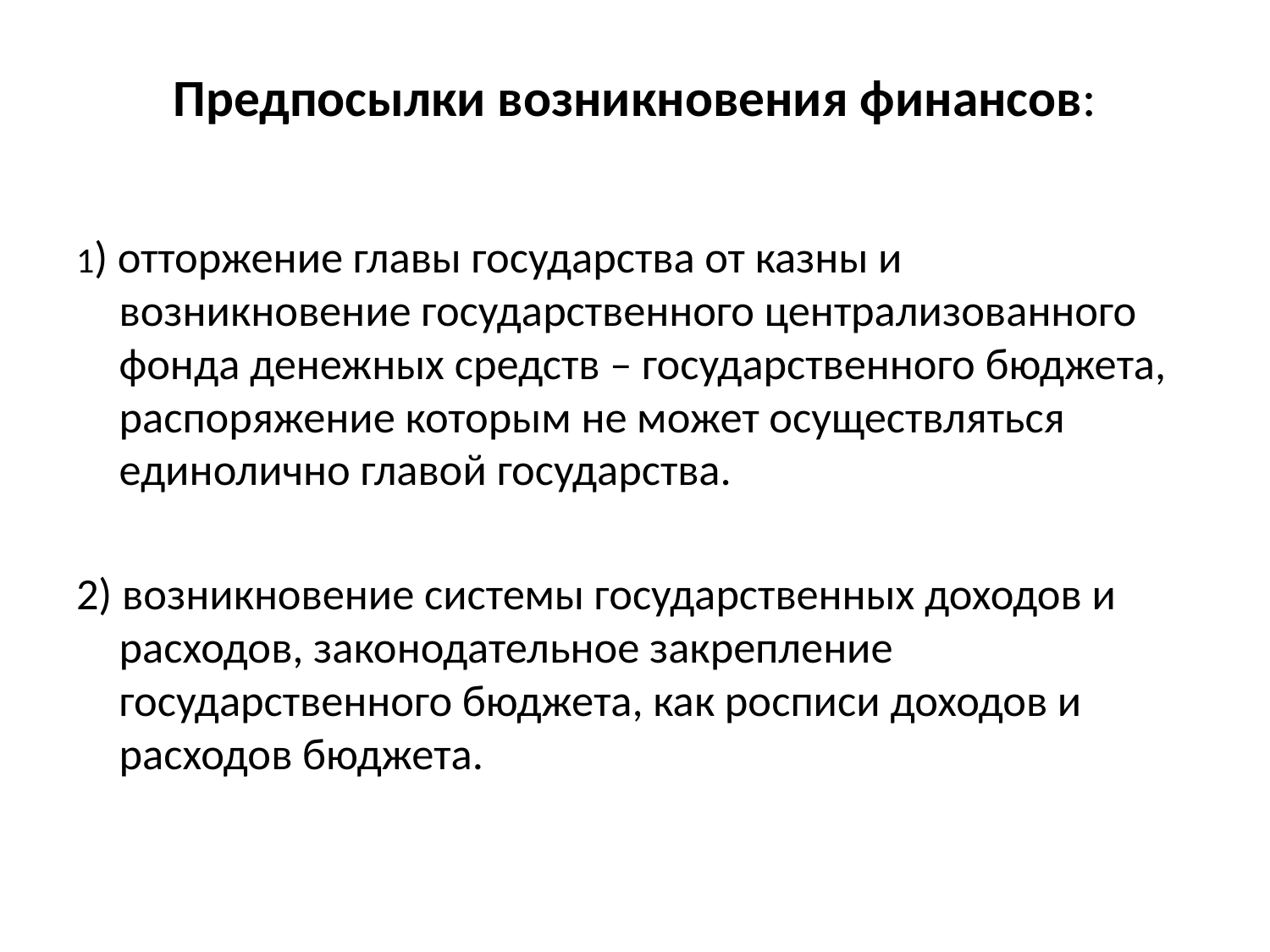

# Предпосылки возникновения финансов:
1) отторжение главы государства от казны и возникновение государственного централизованного фонда денежных средств – государственного бюджета, распоряжение которым не может осуществляться единолично главой государства.

2) возникновение системы государственных доходов и расходов, законодательное закрепление  государственного бюджета, как росписи доходов и расходов бюджета.